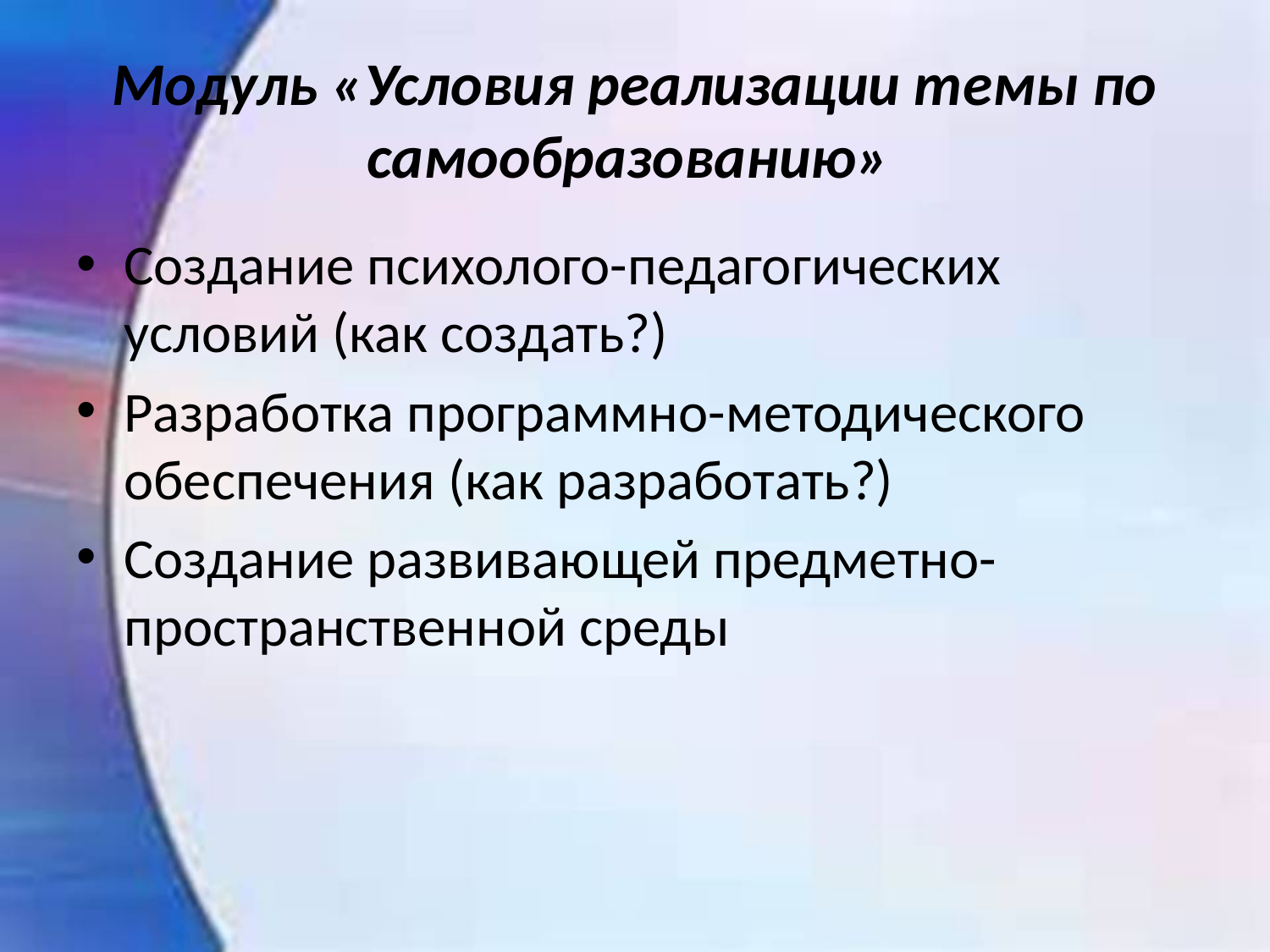

# Модуль «Условия реализации темы по самообразованию»
Создание психолого-педагогических условий (как создать?)
Разработка программно-методического обеспечения (как разработать?)
Создание развивающей предметно-пространственной среды